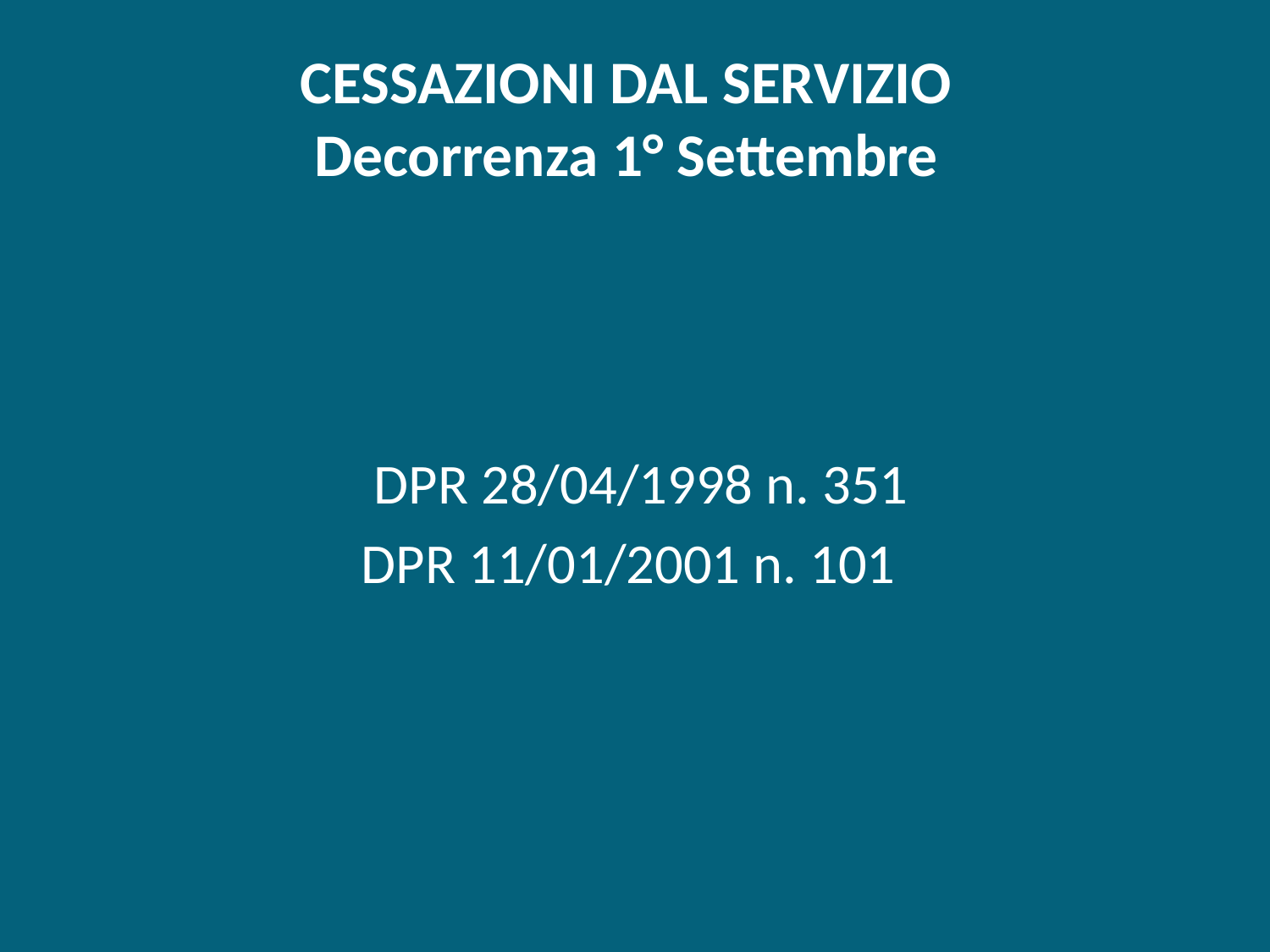

# CESSAZIONI DAL SERVIZIO Decorrenza 1° Settembre
 DPR 28/04/1998 n. 351
DPR 11/01/2001 n. 101